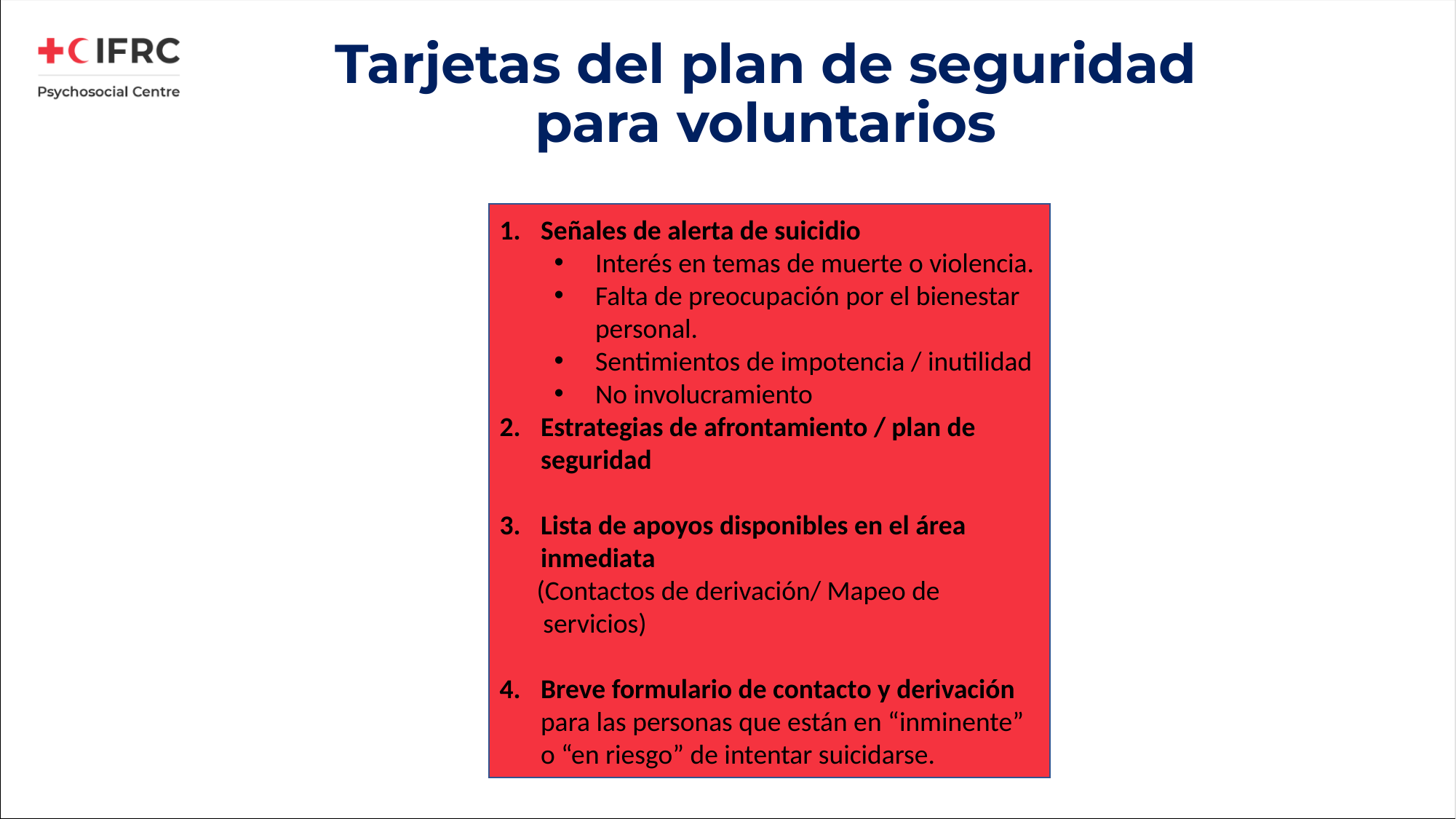

# Tarjetas del plan de seguridad para voluntarios
Señales de alerta de suicidio
Interés en temas de muerte o violencia.
Falta de preocupación por el bienestar personal.
Sentimientos de impotencia / inutilidad
No involucramiento
Estrategias de afrontamiento / plan de seguridad

Lista de apoyos disponibles en el área inmediata
      (Contactos de derivación/ Mapeo de
       servicios)

Breve formulario de contacto y derivación  para las personas que están en “inminente” o “en riesgo” de intentar suicidarse.